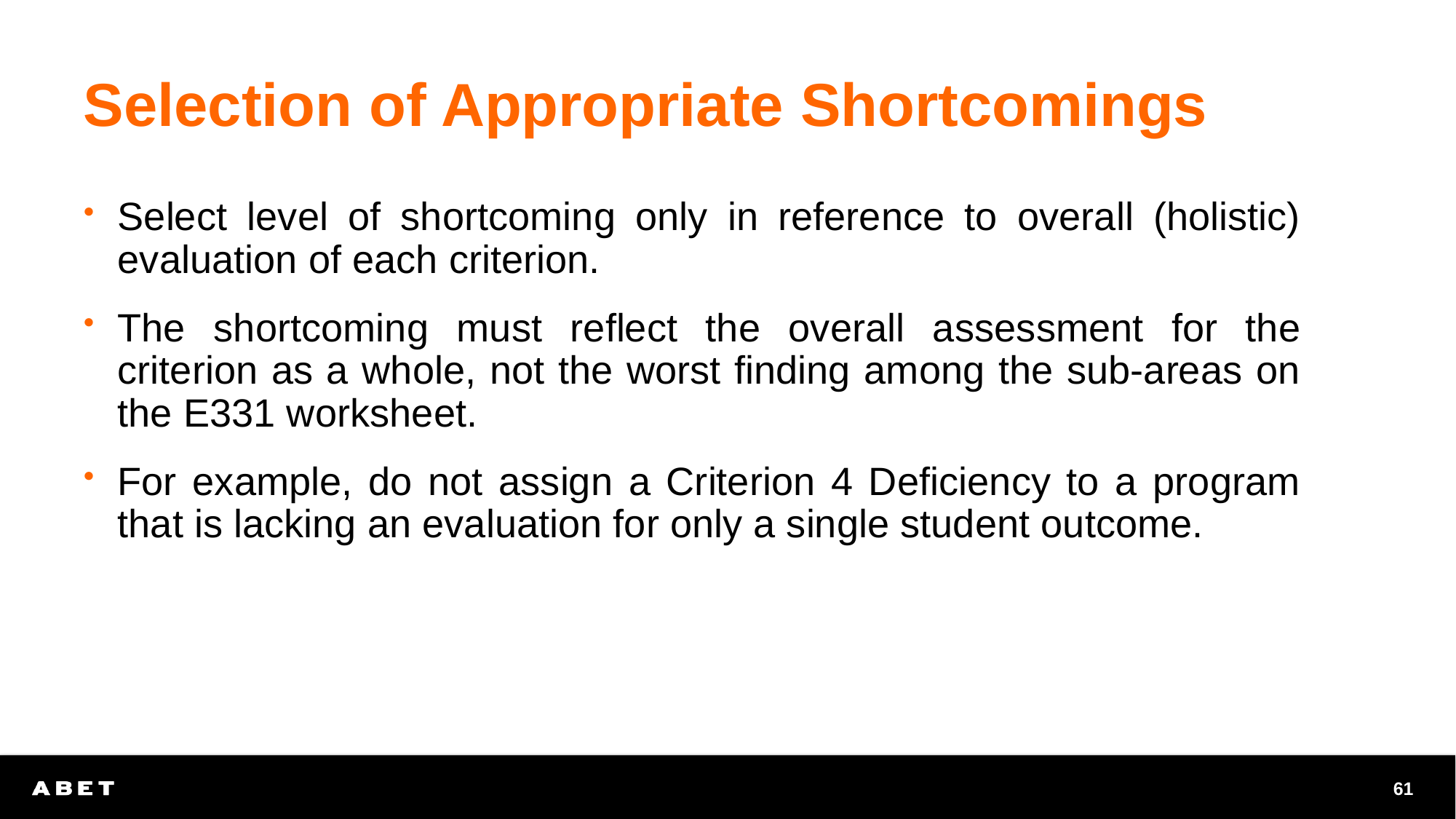

# Selection of Appropriate Shortcomings
Select level of shortcoming only in reference to overall (holistic) evaluation of each criterion.
The shortcoming must reflect the overall assessment for the criterion as a whole, not the worst finding among the sub-areas on the E331 worksheet.
For example, do not assign a Criterion 4 Deficiency to a program that is lacking an evaluation for only a single student outcome.